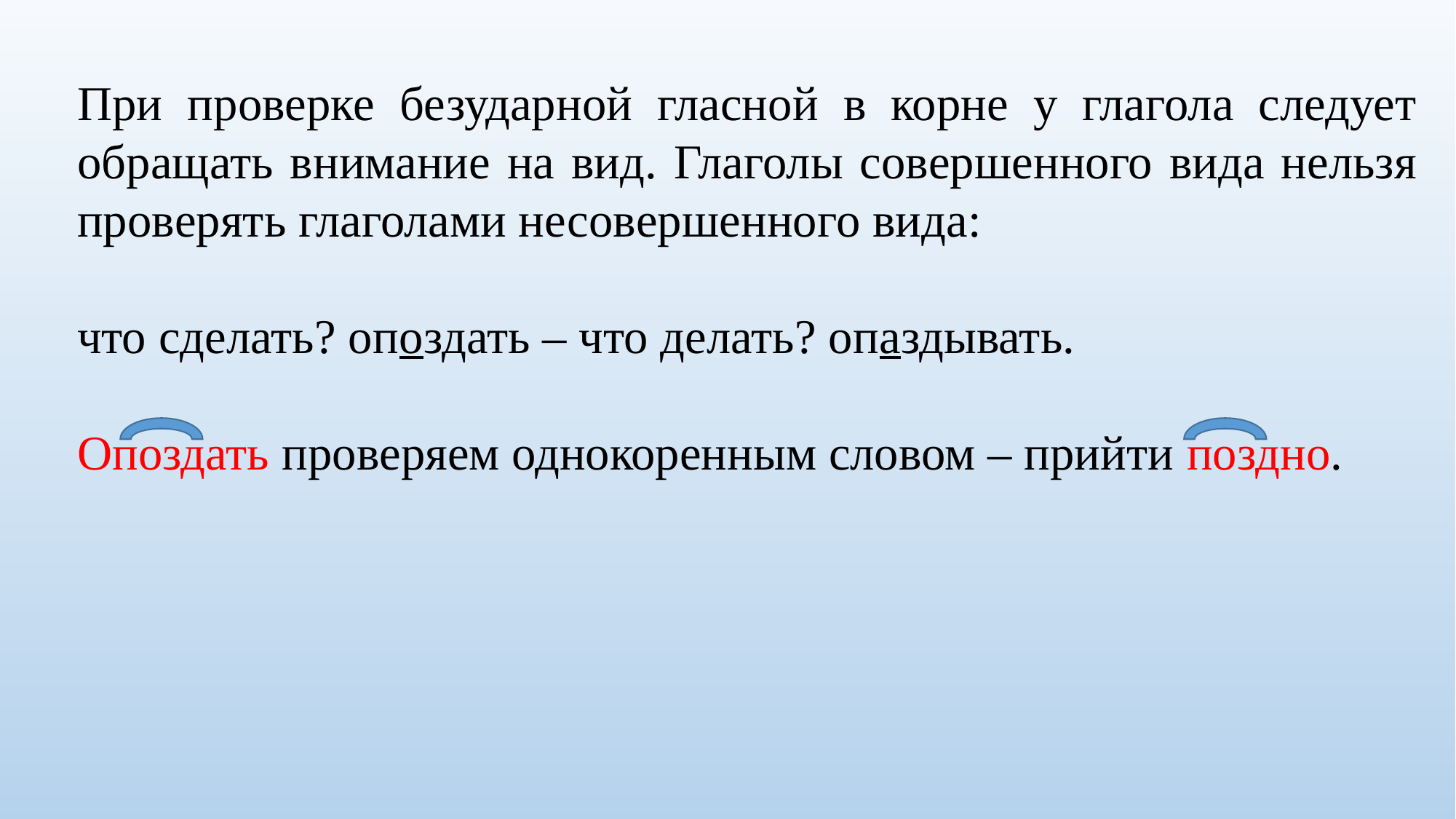

При проверке безударной гласной в корне у глагола следует обращать внимание на вид. Глаголы совершенного вида нельзя проверять глаголами несовершенного вида:

что сделать? опоздать – что делать? опаздывать.

Опоздать проверяем однокоренным словом – прийти поздно.